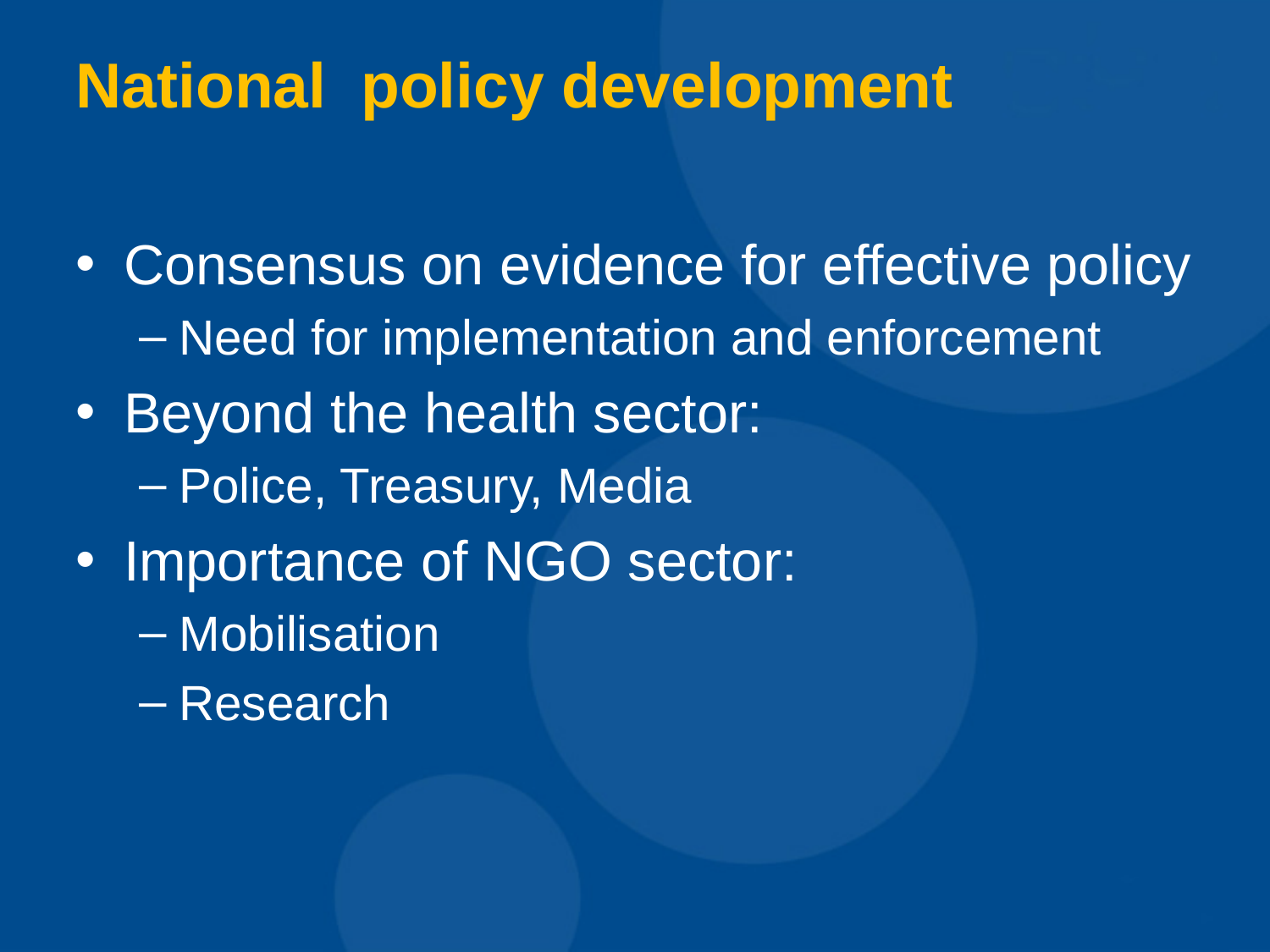

# National  policy development
Consensus on evidence for effective policy
Need for implementation and enforcement
Beyond the health sector:
Police, Treasury, Media
Importance of NGO sector:
Mobilisation
Research